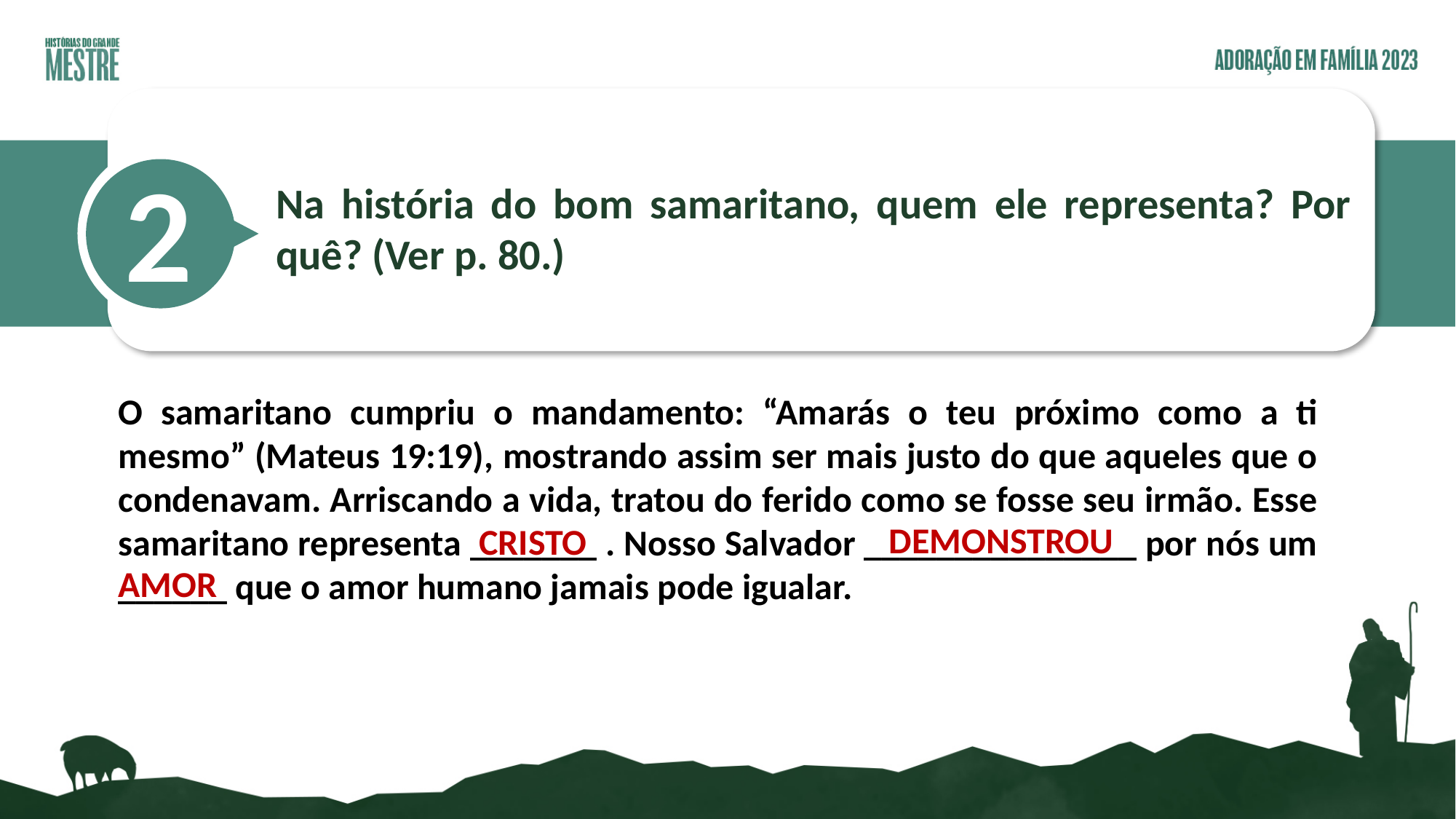

2

Na história do bom samaritano, quem ele representa? Por quê? (Ver p. 80.)
O samaritano cumpriu o mandamento: “Amarás o teu próximo como a ti mesmo” (Mateus 19:19), mostrando assim ser mais justo do que aqueles que o condenavam. Arriscando a vida, tratou do ferido como se fosse seu irmão. Esse samaritano representa _______ . Nosso Salvador _______________ por nós um ______ que o amor humano jamais pode igualar.
DEMONSTROU
CRISTO
AMOR